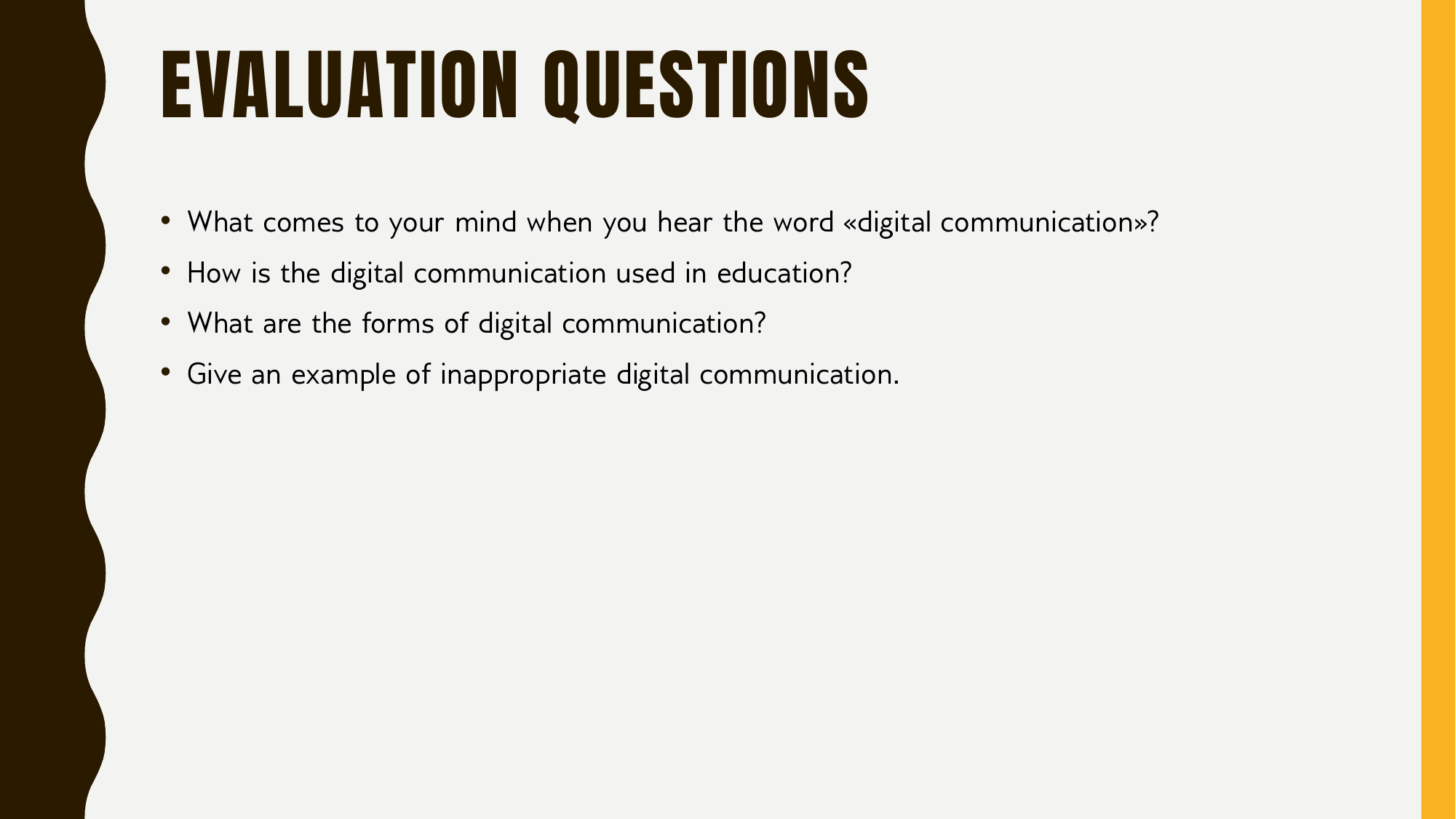

# Evaluatıon questıons
What comes to your mind when you hear the word «digital communication»?
How is the digital communication used in education?
What are the forms of digital communication?
Give an example of inappropriate digital communication.